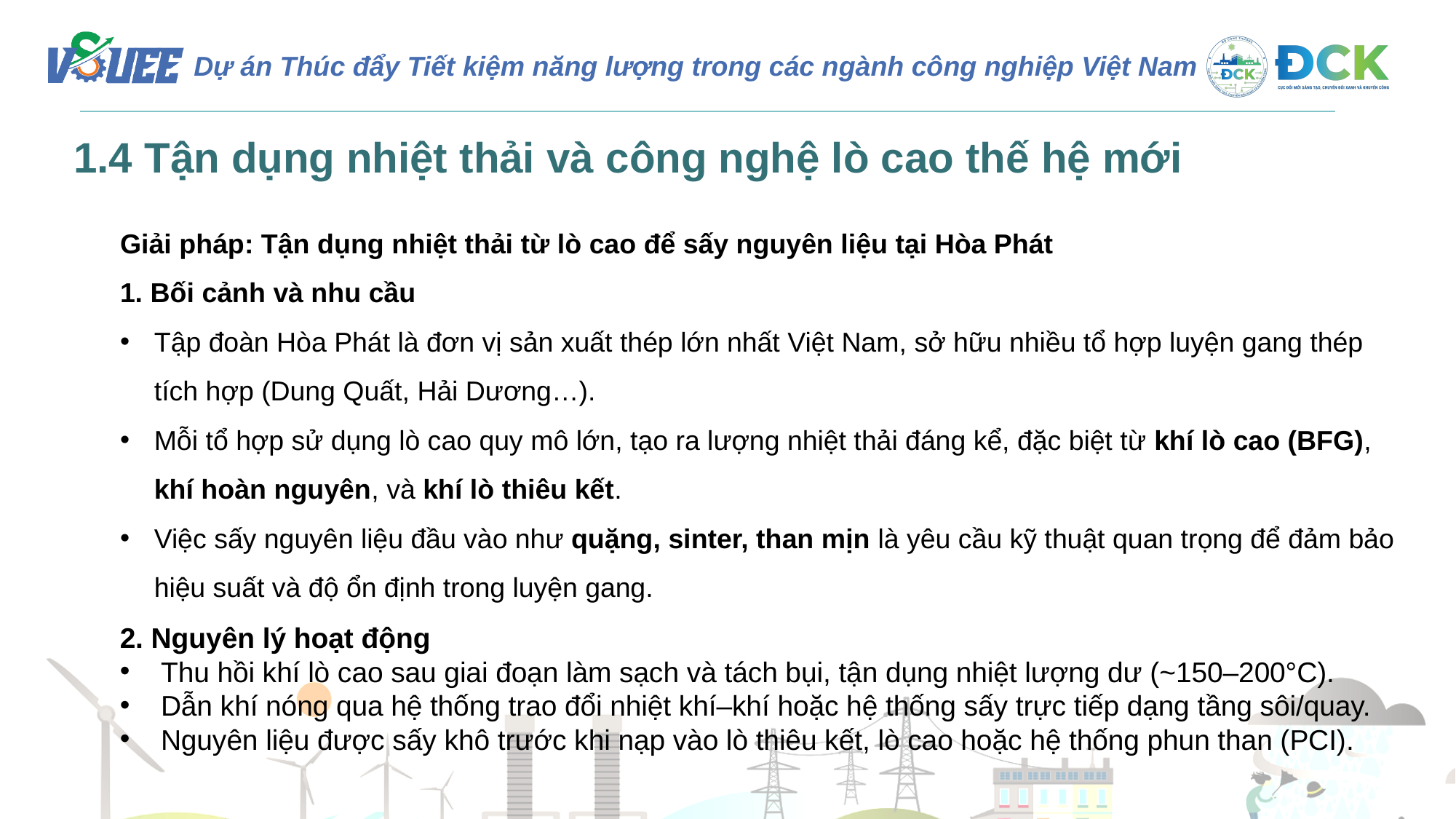

1.4 Tận dụng nhiệt thải và công nghệ lò cao thế hệ mới
Giải pháp: Tận dụng nhiệt thải từ lò cao để sấy nguyên liệu tại Hòa Phát
1. Bối cảnh và nhu cầu
Tập đoàn Hòa Phát là đơn vị sản xuất thép lớn nhất Việt Nam, sở hữu nhiều tổ hợp luyện gang thép tích hợp (Dung Quất, Hải Dương…).
Mỗi tổ hợp sử dụng lò cao quy mô lớn, tạo ra lượng nhiệt thải đáng kể, đặc biệt từ khí lò cao (BFG), khí hoàn nguyên, và khí lò thiêu kết.
Việc sấy nguyên liệu đầu vào như quặng, sinter, than mịn là yêu cầu kỹ thuật quan trọng để đảm bảo hiệu suất và độ ổn định trong luyện gang.

2. Nguyên lý hoạt động
Thu hồi khí lò cao sau giai đoạn làm sạch và tách bụi, tận dụng nhiệt lượng dư (~150–200°C).
Dẫn khí nóng qua hệ thống trao đổi nhiệt khí–khí hoặc hệ thống sấy trực tiếp dạng tầng sôi/quay.
Nguyên liệu được sấy khô trước khi nạp vào lò thiêu kết, lò cao hoặc hệ thống phun than (PCI).